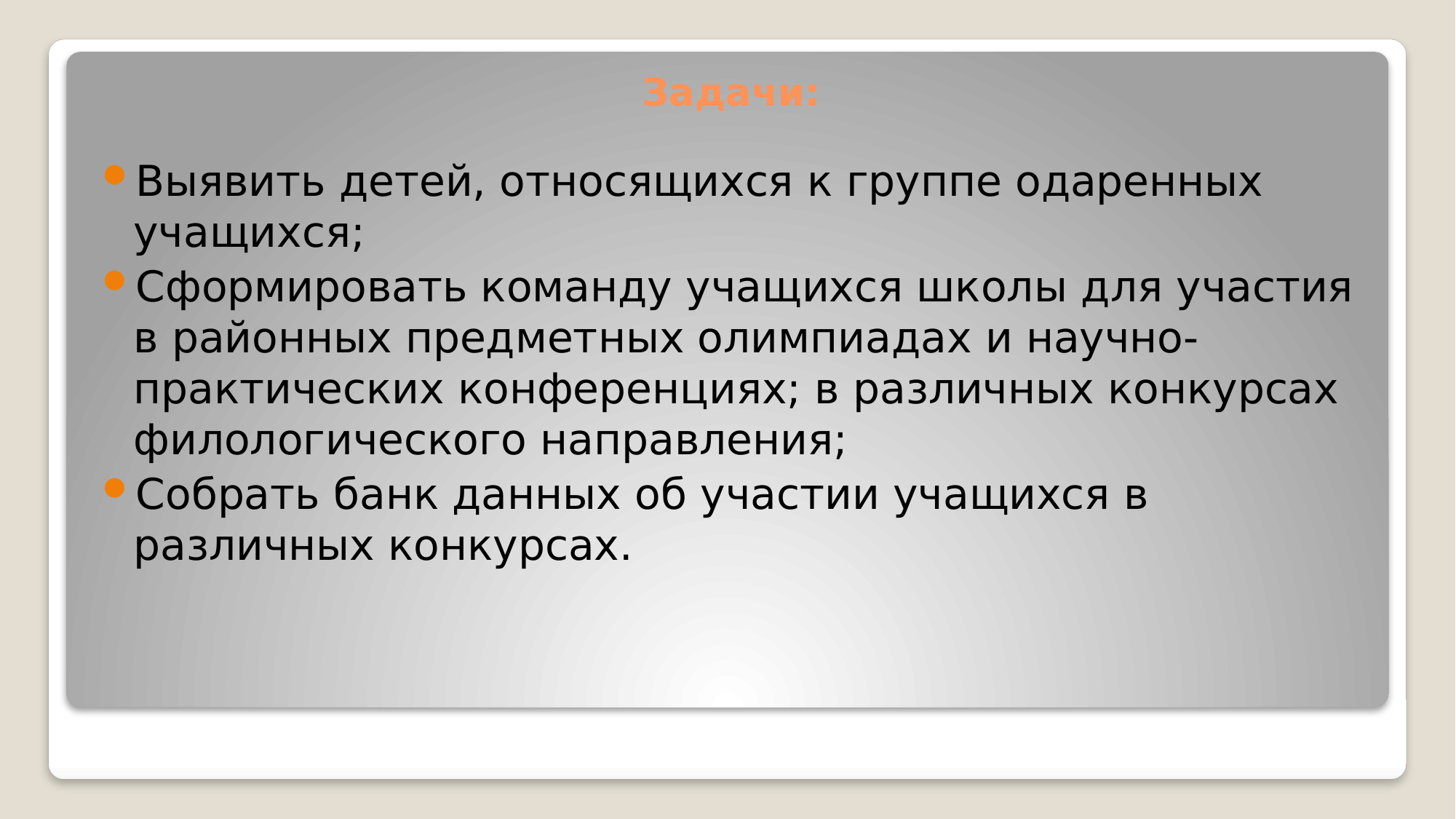

# Задачи:
Выявить детей, относящихся к группе одаренных учащихся;
Сформировать команду учащихся школы для участия в районных предметных олимпиадах и научно-практических конференциях; в различных конкурсах филологического направления;
Собрать банк данных об участии учащихся в различных конкурсах.